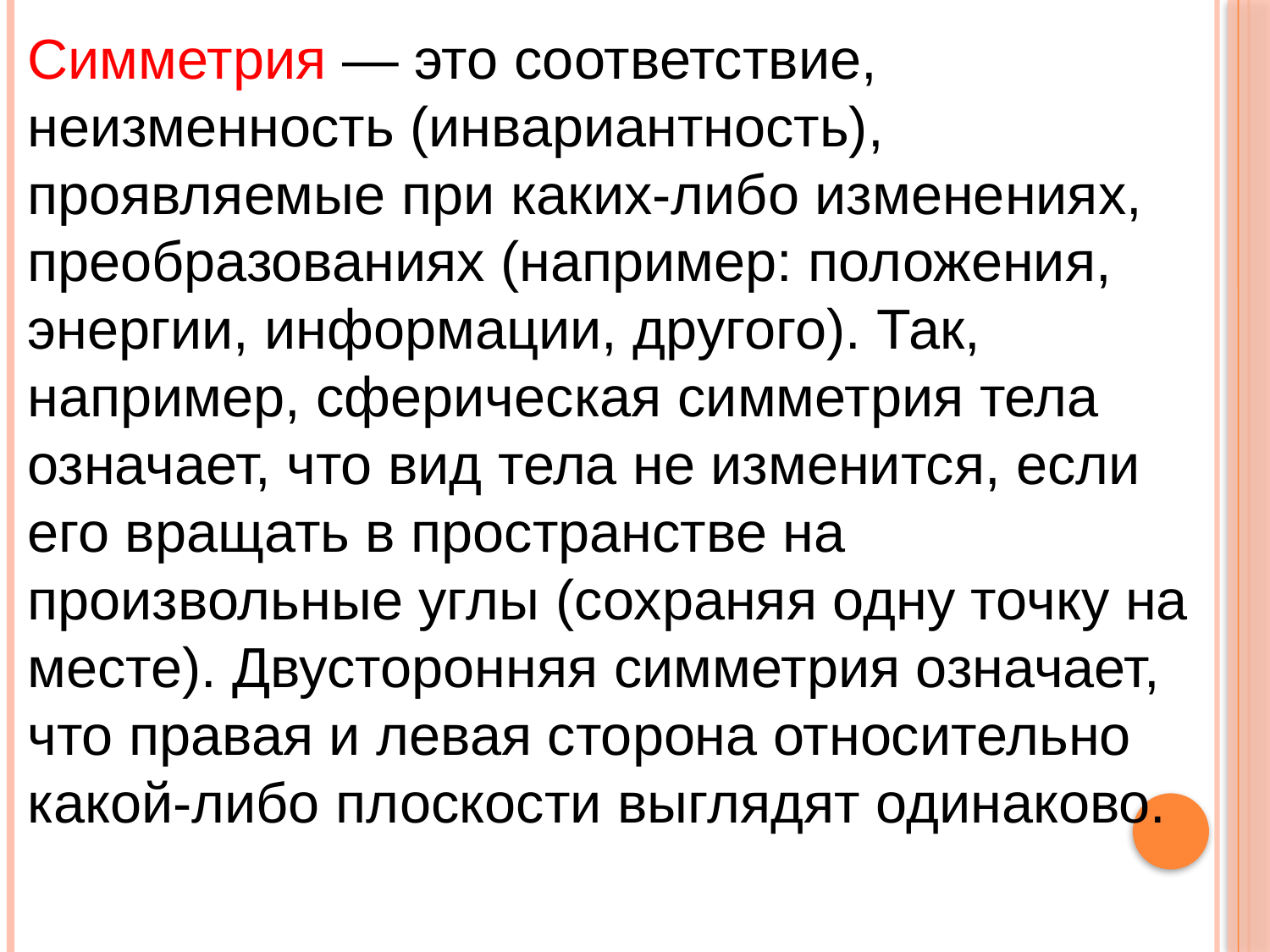

Симметрия — это соответствие, неизменность (инвариантность), проявляемые при каких-либо изменениях, преобразованиях (например: положения, энергии, информации, другого). Так, например, сферическая симметрия тела означает, что вид тела не изменится, если его вращать в пространстве на произвольные углы (сохраняя одну точку на месте). Двусторонняя симметрия означает, что правая и левая сторона относительно какой-либо плоскости выглядят одинаково.